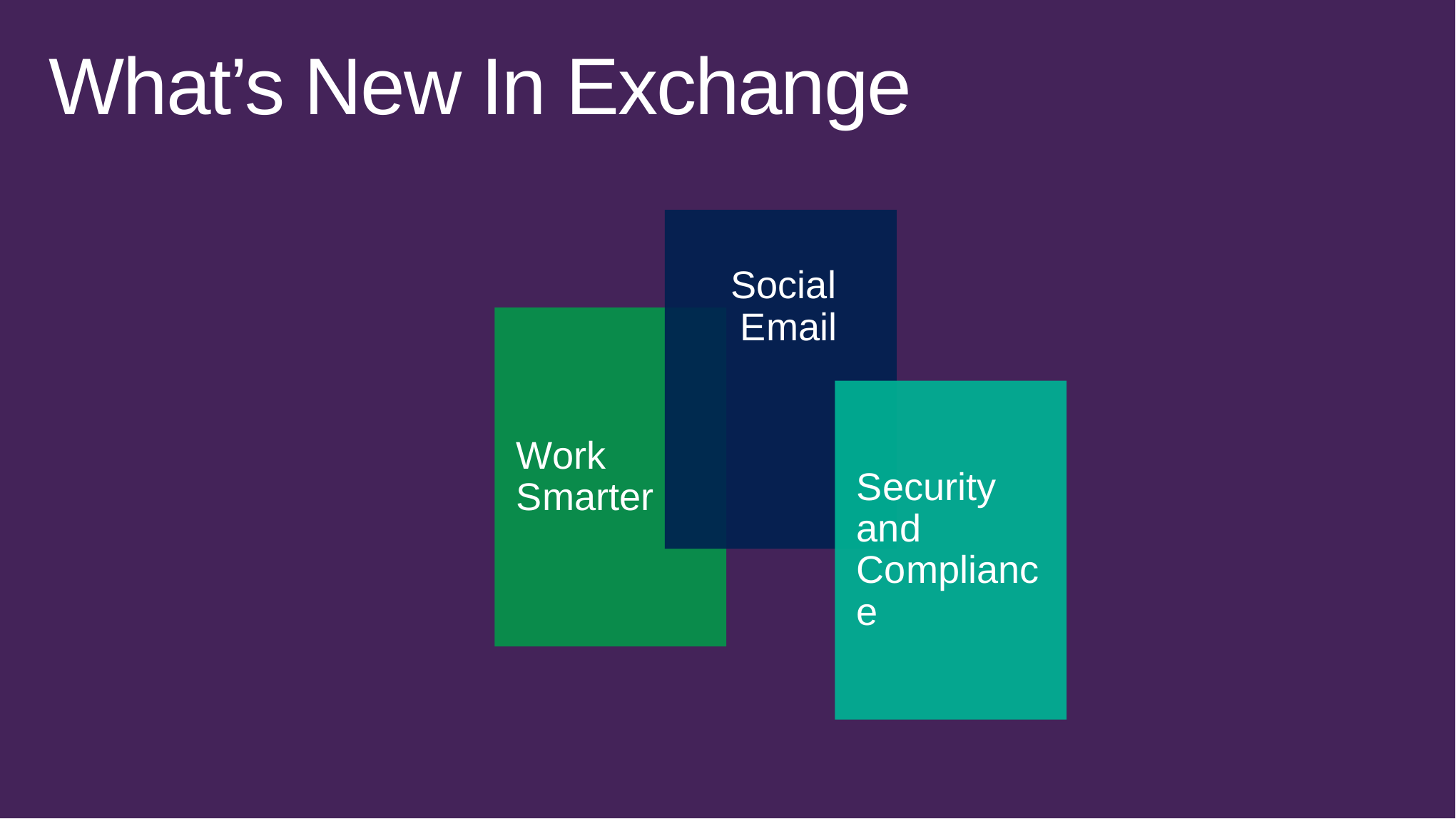

# What’s New In Exchange
Social
Email
Work Smarter
Security and Compliance